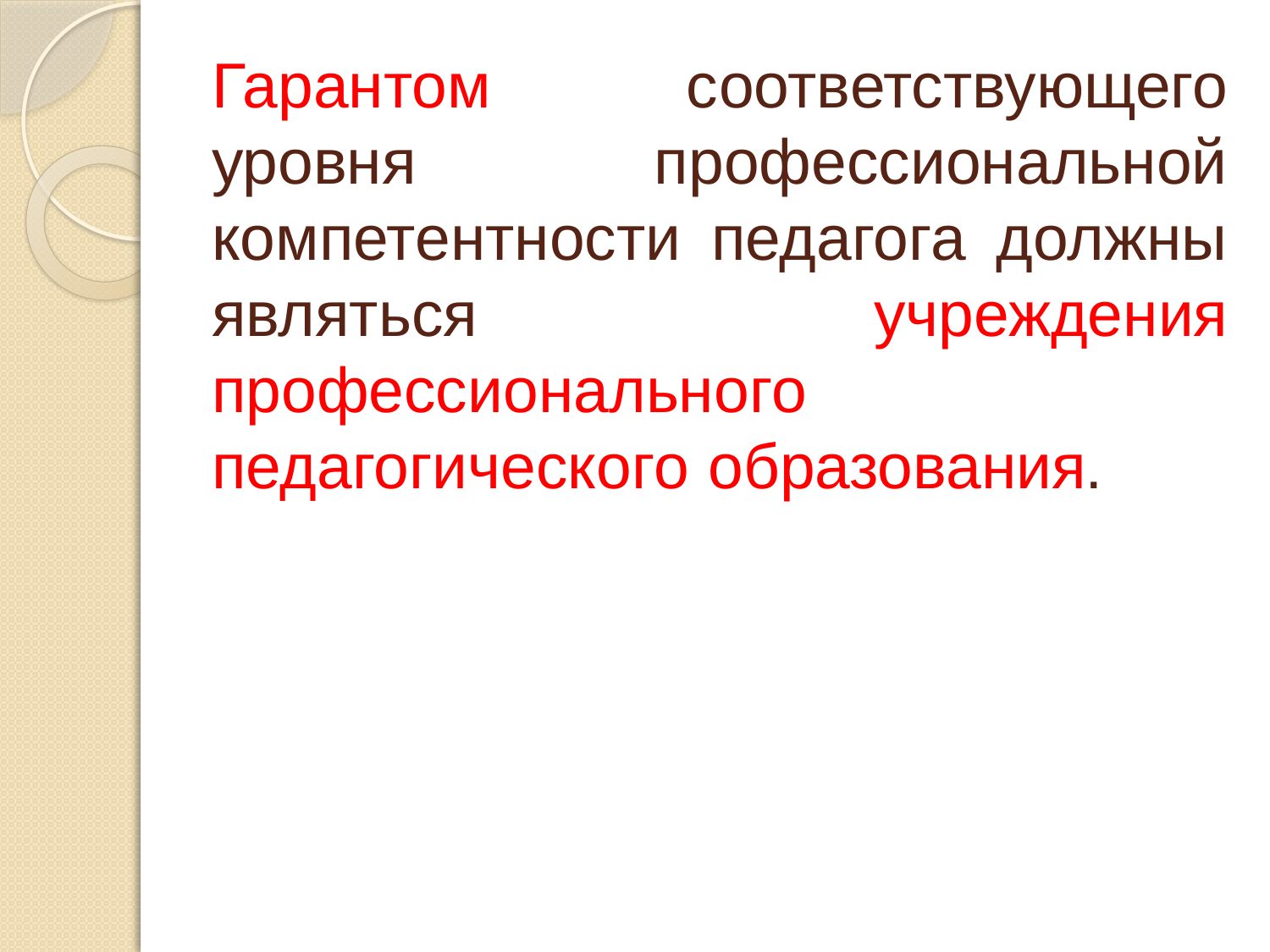

# Гарантом соответствующего уровня профессиональной компетентности педагога должны являться учреждения профессионального педагогического образования.